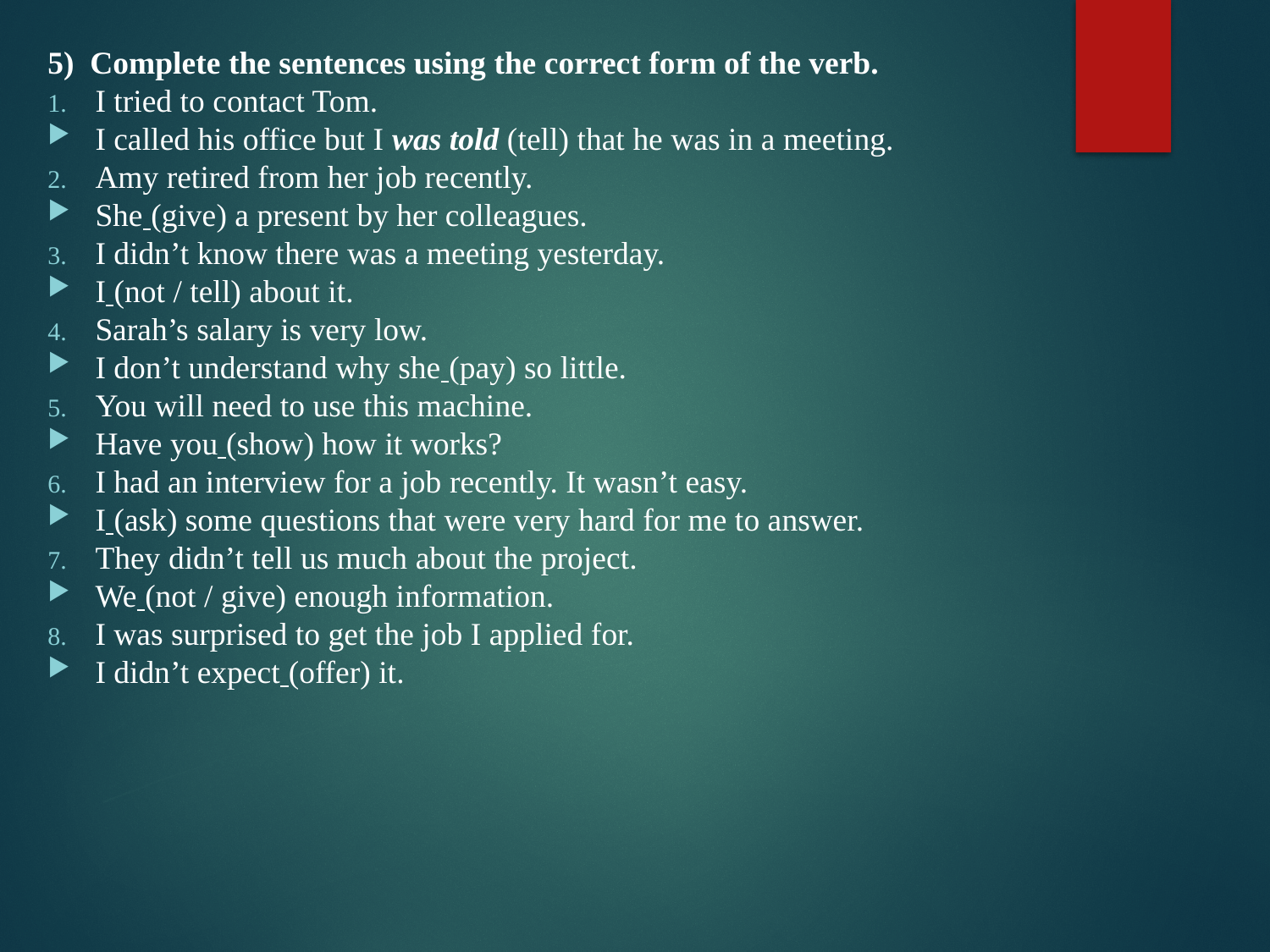

5)  Complete the sentences using the correct form of the verb.
I tried to contact Tom.
I called his office but I was told (tell) that he was in a meeting.
Amy retired from her job recently.
She (give) a present by her colleagues.
I didn’t know there was a meeting yesterday.
I (not / tell) about it.
Sarah’s salary is very low.
I don’t understand why she (pay) so little.
You will need to use this machine.
Have you (show) how it works?
I had an interview for a job recently. It wasn’t easy.
I (ask) some questions that were very hard for me to answer.
They didn’t tell us much about the project.
We (not / give) enough information.
I was surprised to get the job I applied for.
I didn’t expect (offer) it.